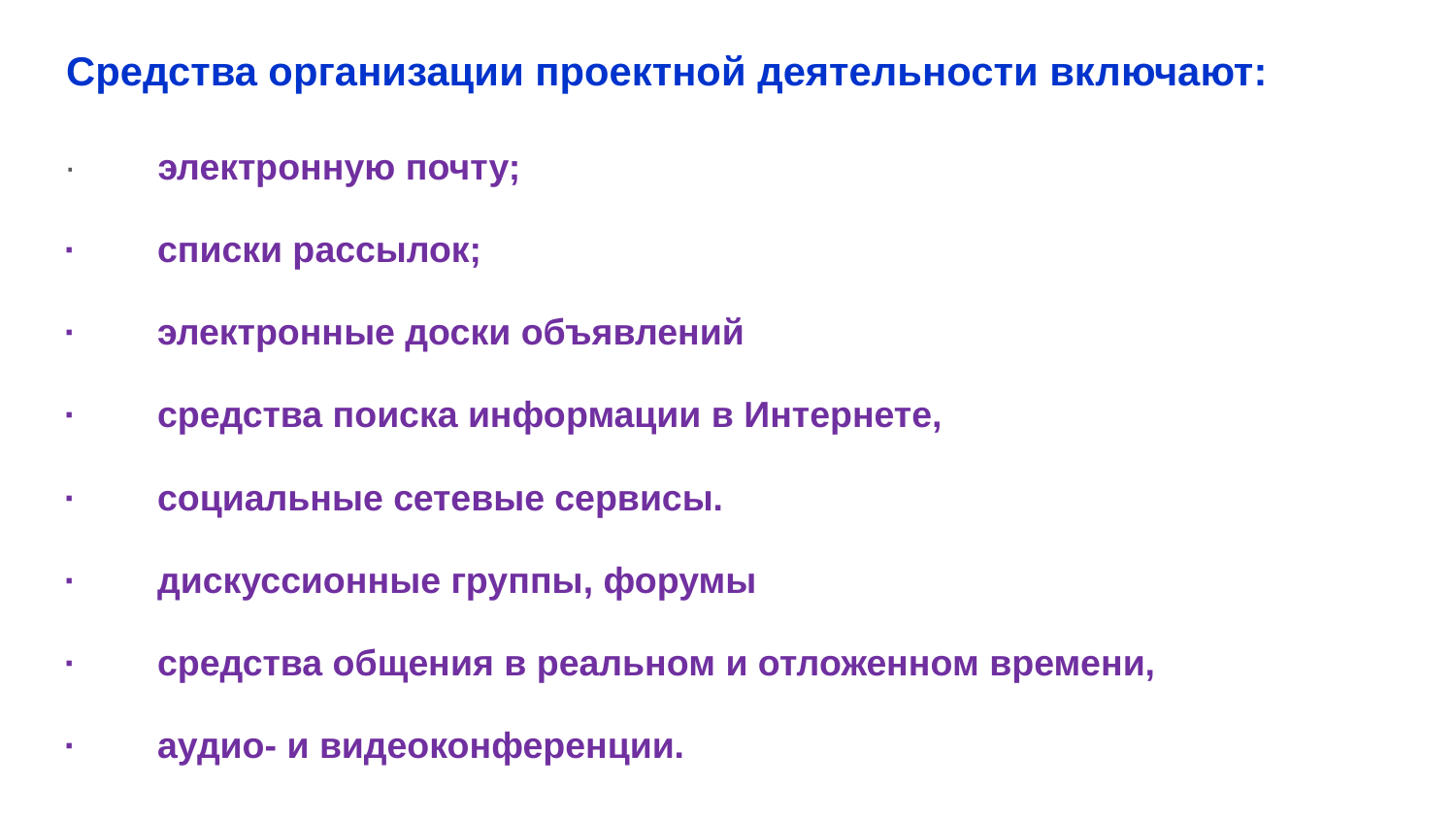

# Средства организации проектной деятельности включают:
·        электронную почту;
·        списки рассылок;
·        электронные доски объявлений
·        средства поиска информации в Интернете,
·        социальные сетевые сервисы.
·        дискуссионные группы, форумы
·        средства общения в реальном и отложенном времени,
·        аудио- и видеоконференции.